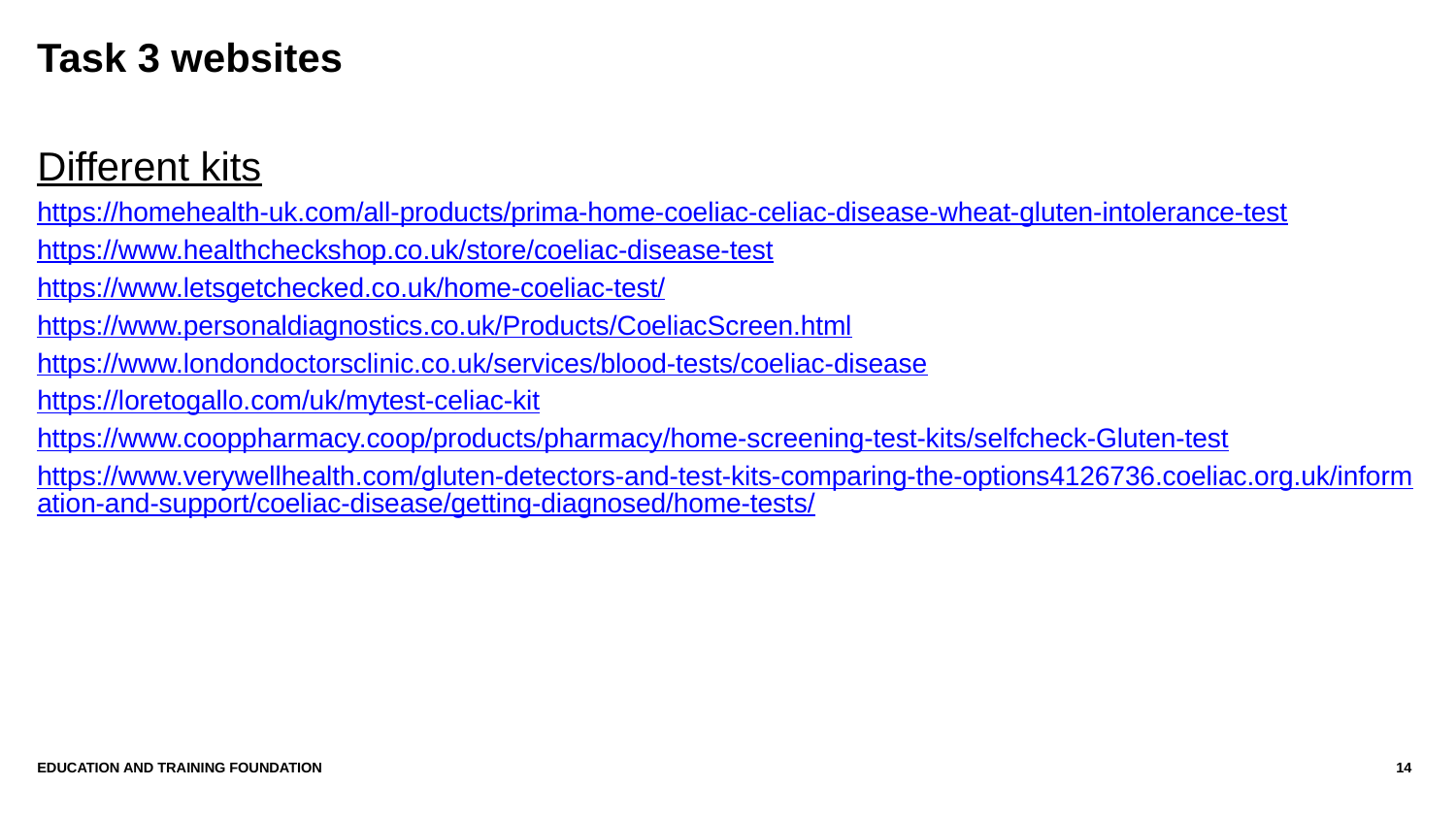

# Task 3 websites
Different kits
https://homehealth-uk.com/all-products/prima-home-coeliac-celiac-disease-wheat-gluten-intolerance-test
https://www.healthcheckshop.co.uk/store/coeliac-disease-test
https://www.letsgetchecked.co.uk/home-coeliac-test/
https://www.personaldiagnostics.co.uk/Products/CoeliacScreen.html
https://www.londondoctorsclinic.co.uk/services/blood-tests/coeliac-disease
https://loretogallo.com/uk/mytest-celiac-kit
https://www.cooppharmacy.coop/products/pharmacy/home-screening-test-kits/selfcheck-Gluten-test
https://www.verywellhealth.com/gluten-detectors-and-test-kits-comparing-the-options4126736.coeliac.org.uk/information-and-support/coeliac-disease/getting-diagnosed/home-tests/

Education AND Training Foundation
14